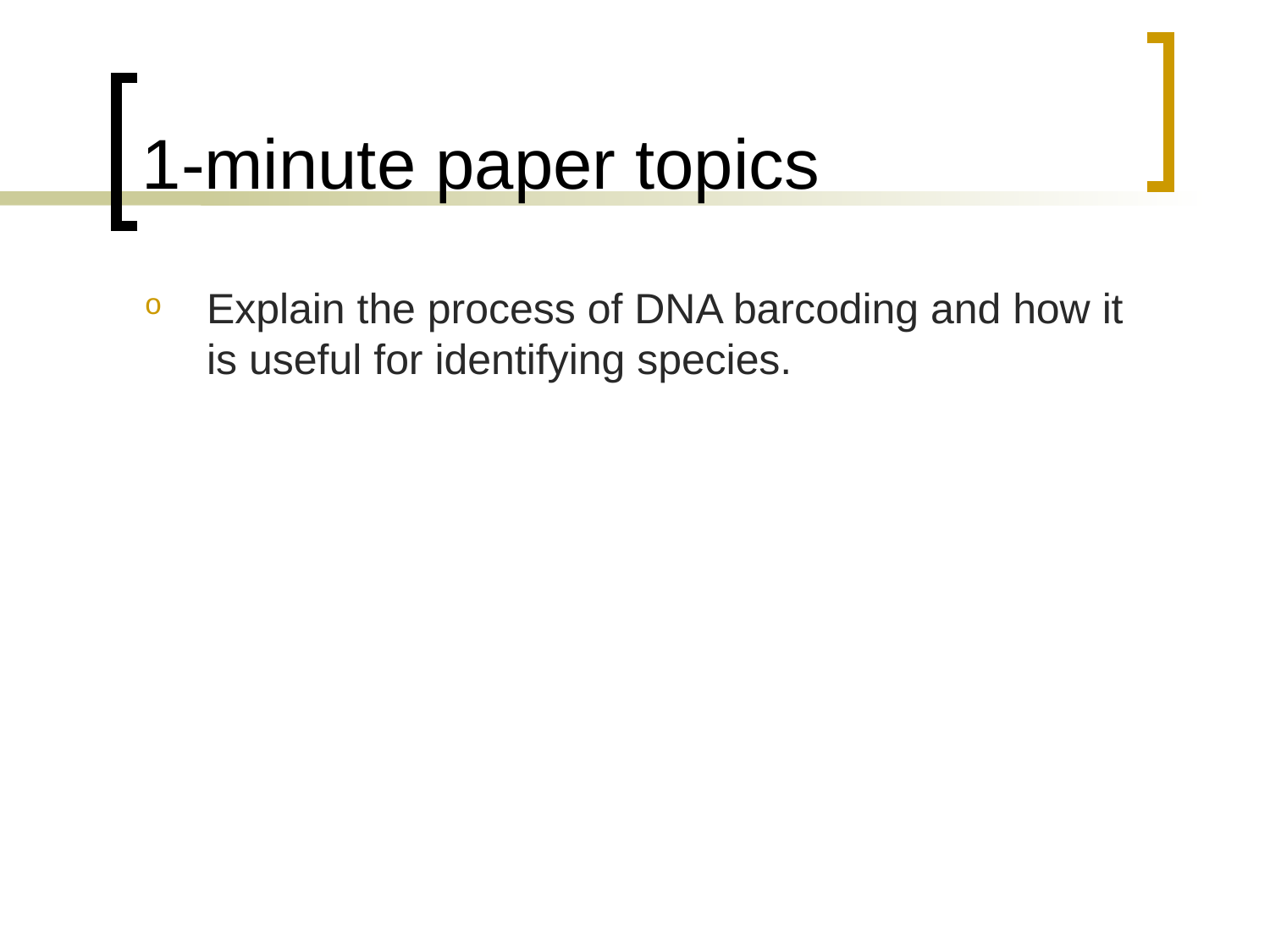

# 1-minute paper topics
Explain the process of DNA barcoding and how it is useful for identifying species.